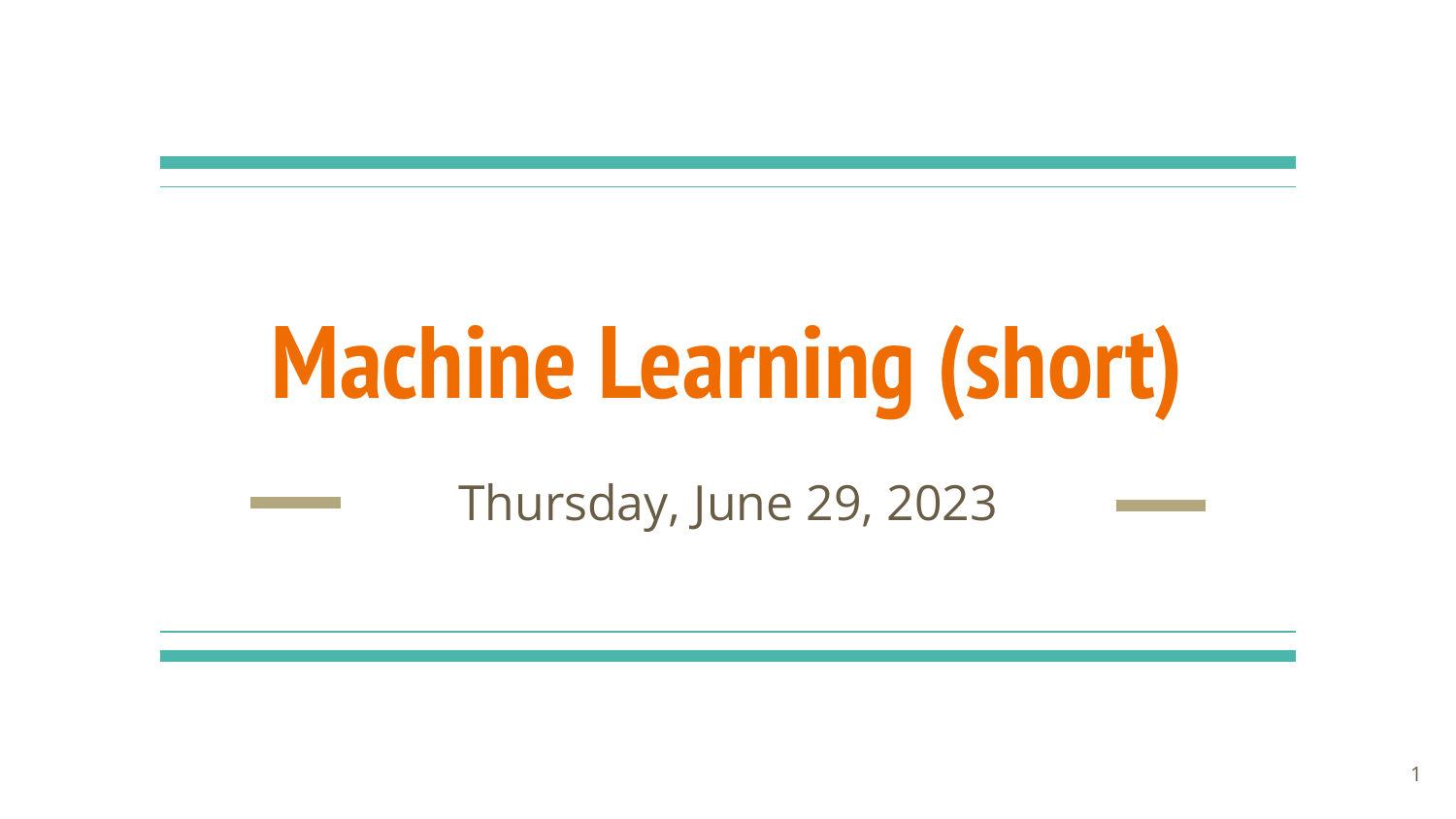

# Machine Learning (short)
Thursday, June 29, 2023
1